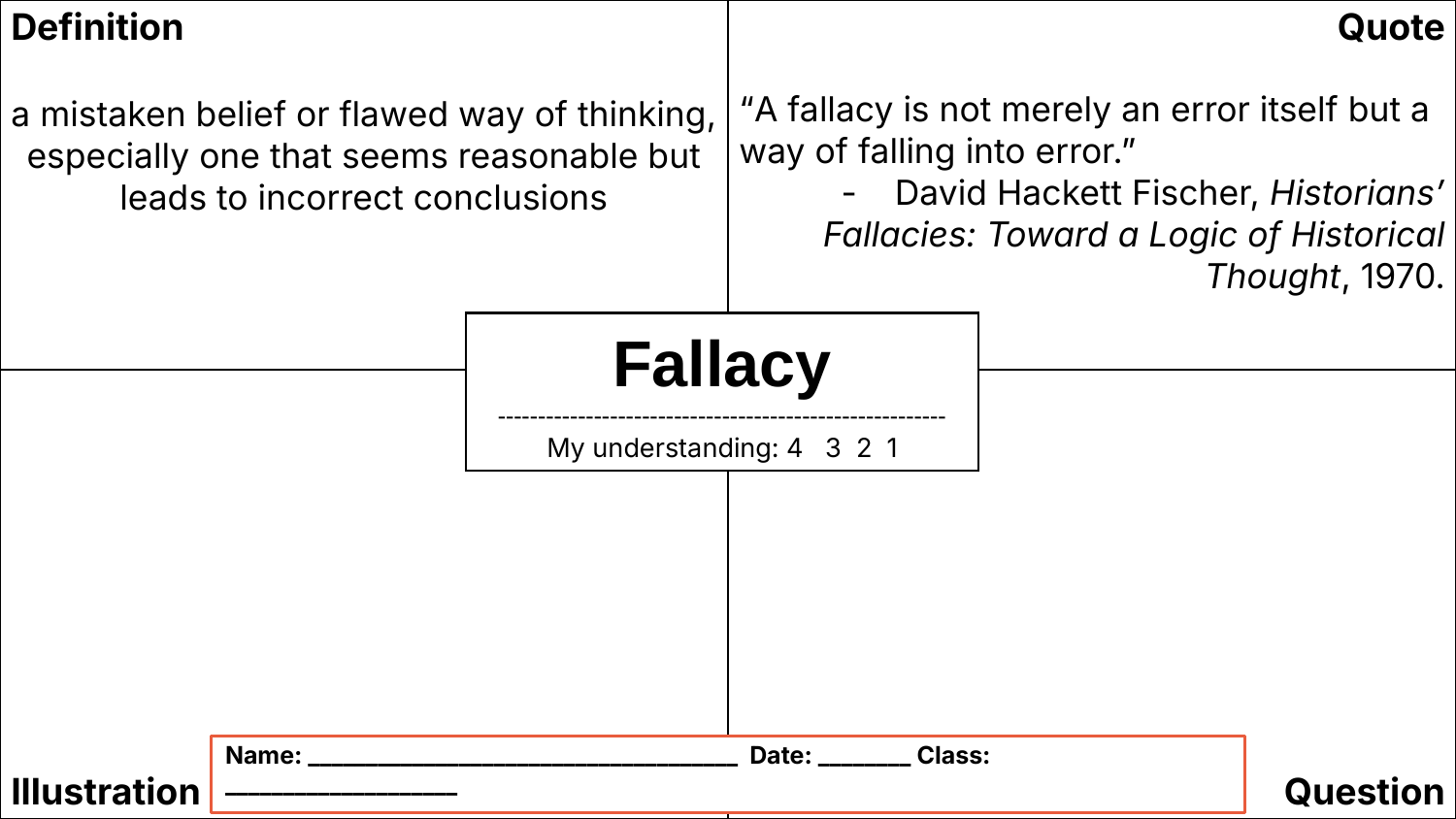

| Definition a mistaken belief or flawed way of thinking, especially one that seems reasonable but leads to incorrect conclusions | Quote “A fallacy is not merely an error itself but a way of falling into error.” David Hackett Fischer, Historians’ Fallacies: Toward a Logic of Historical Thought, 1970. |
| --- | --- |
| Illustration | Question |
Fallacy
--------------------------------------------------------
My understanding: 4   3  2  1
Name: _____________________________________  Date: ________ Class: ____________________